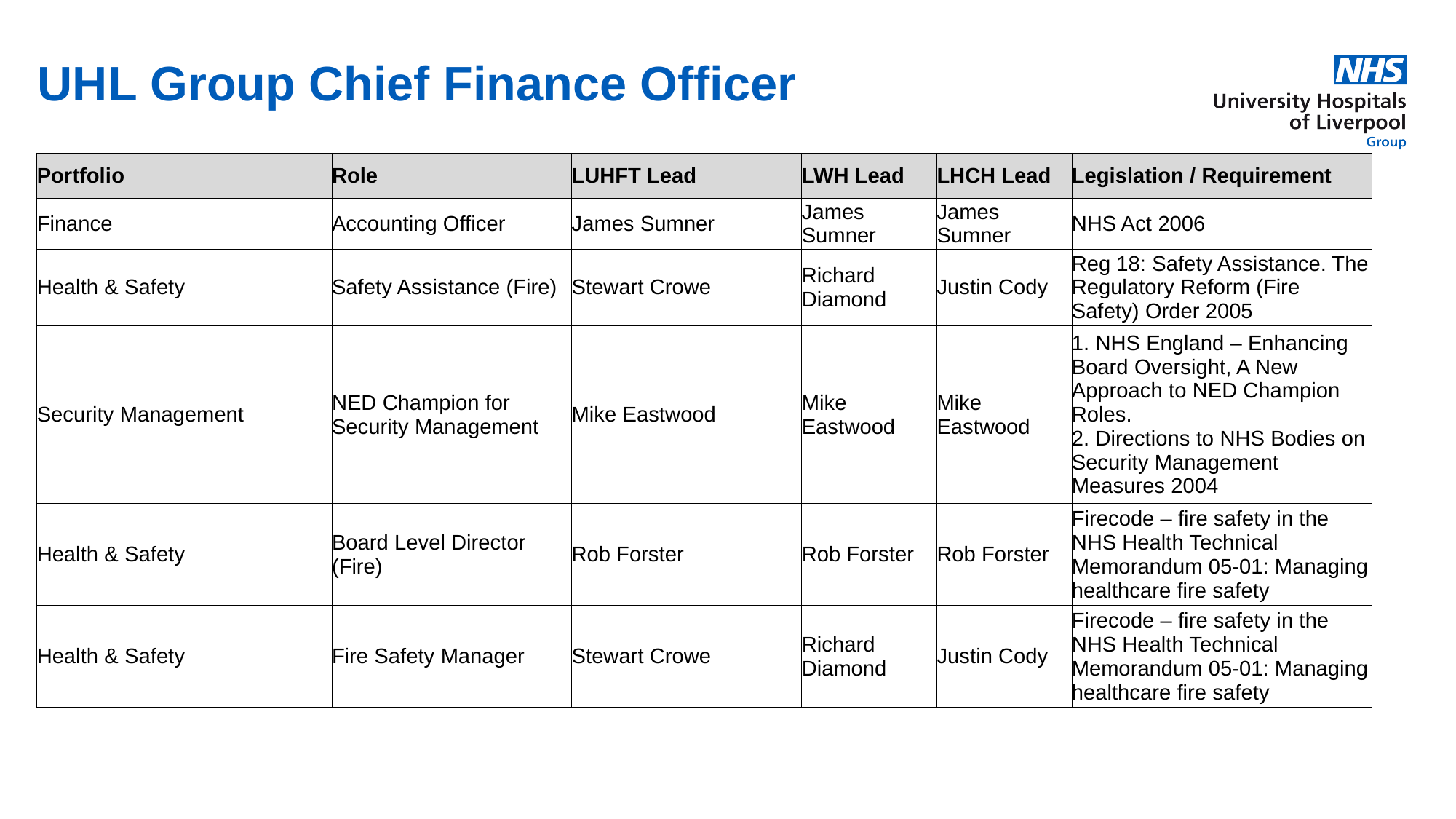

UHL Group Chief Finance Officer
| Portfolio | Role | LUHFT Lead | LWH Lead | LHCH Lead | Legislation / Requirement |
| --- | --- | --- | --- | --- | --- |
| Finance | Accounting Officer | James Sumner | James Sumner | James Sumner | NHS Act 2006 |
| Health & Safety | Safety Assistance (Fire) | Stewart Crowe | Richard Diamond | Justin Cody | Reg 18: Safety Assistance. The Regulatory Reform (Fire Safety) Order 2005 |
| Security Management | NED Champion for Security Management | Mike Eastwood | Mike Eastwood | Mike Eastwood | 1. NHS England – Enhancing Board Oversight, A New Approach to NED Champion Roles. 2. Directions to NHS Bodies on Security Management Measures 2004 |
| Health & Safety | Board Level Director (Fire) | Rob Forster | Rob Forster | Rob Forster | Firecode – fire safety in the NHS Health Technical Memorandum 05-01: Managing healthcare fire safety |
| Health & Safety | Fire Safety Manager | Stewart Crowe | Richard Diamond | Justin Cody | Firecode – fire safety in the NHS Health Technical Memorandum 05-01: Managing healthcare fire safety |